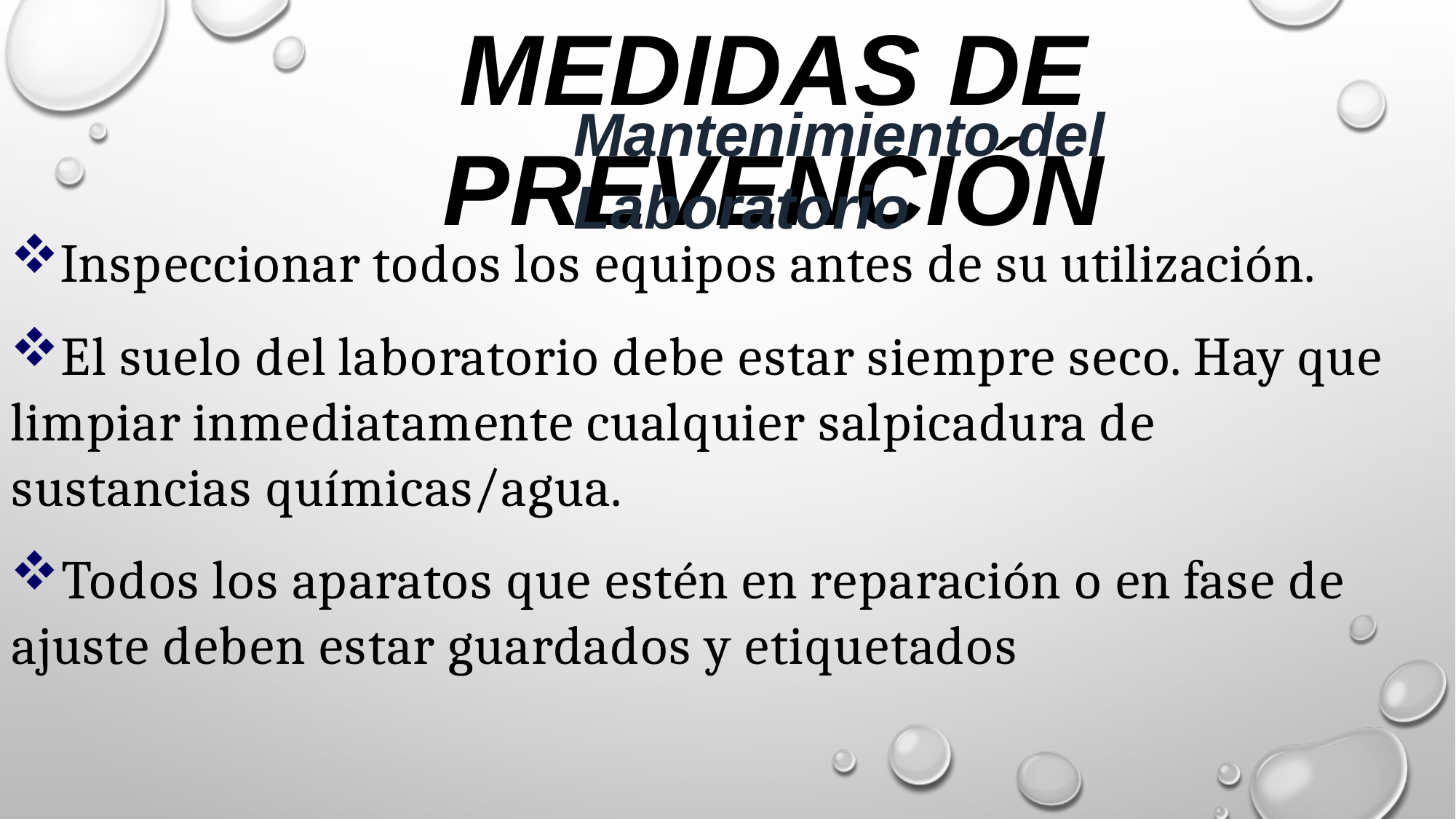

MEDIDAS DE PREVENCIÓN
Mantenimiento del Laboratorio
Inspeccionar todos los equipos antes de su utilización.
El suelo del laboratorio debe estar siempre seco. Hay que limpiar inmediatamente cualquier salpicadura de sustancias químicas/agua.
Todos los aparatos que estén en reparación o en fase de ajuste deben estar guardados y etiquetados